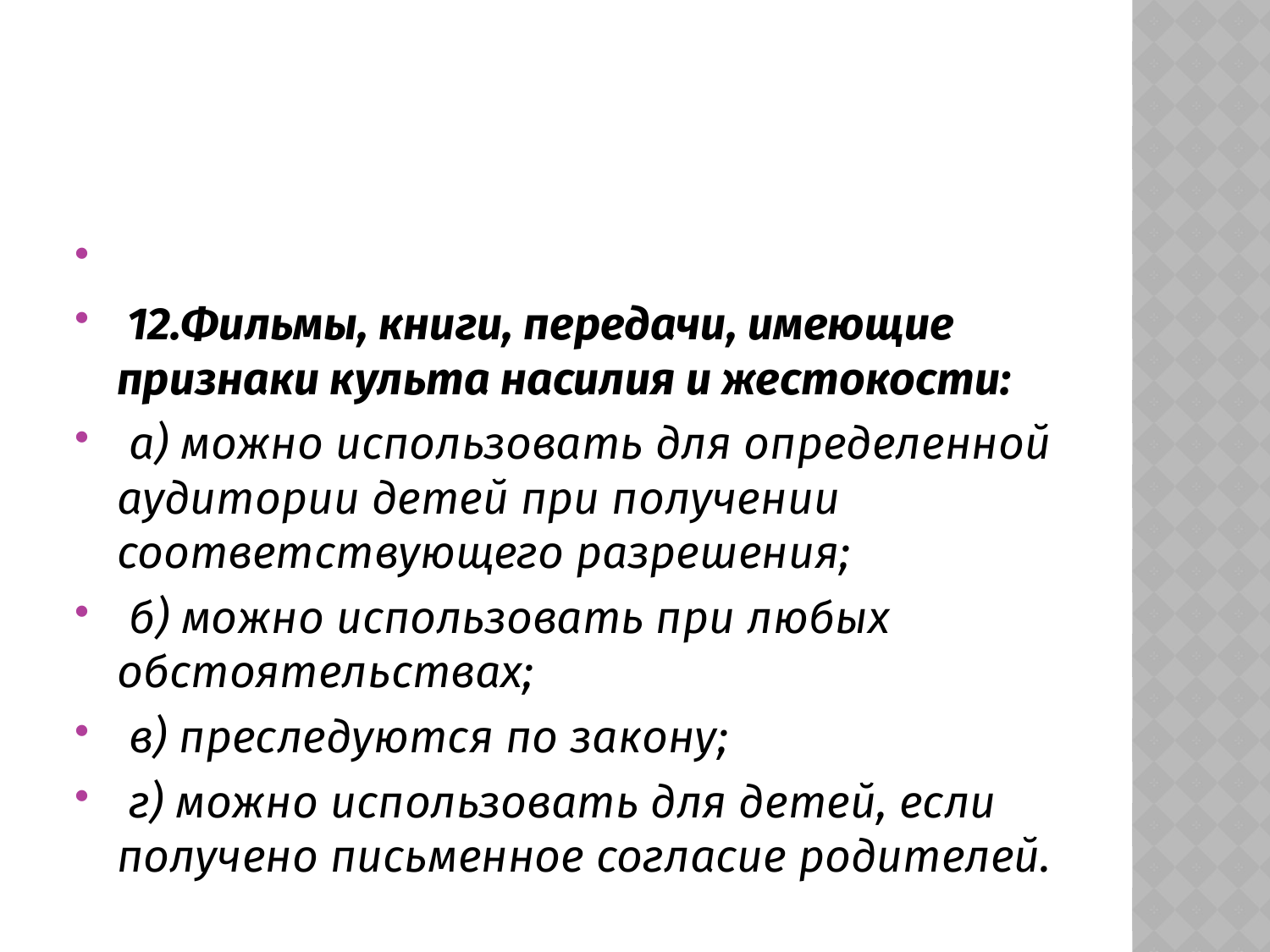

#

 12.Фильмы, книги, передачи, имеющие признаки культа насилия и жестокости:
 а) можно использовать для определенной аудитории детей при получении  соответствующего разрешения;
 б) можно использовать при любых обстоятельствах;
 в) преследуются по закону;
 г) можно использовать для детей, если получено письменное согласие родителей.